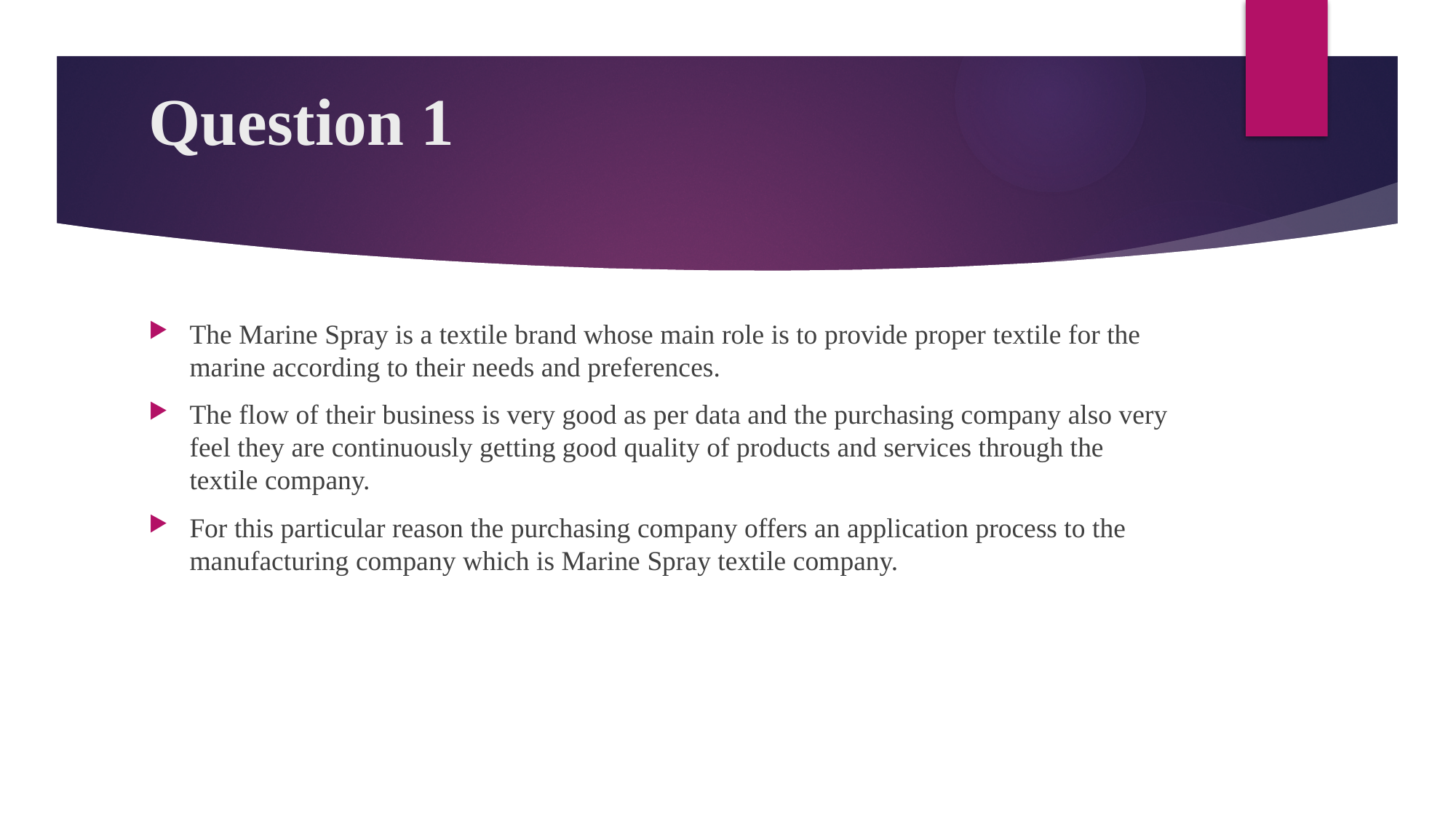

# Question 1
The Marine Spray is a textile brand whose main role is to provide proper textile for the marine according to their needs and preferences.
The flow of their business is very good as per data and the purchasing company also very feel they are continuously getting good quality of products and services through the textile company.
For this particular reason the purchasing company offers an application process to the manufacturing company which is Marine Spray textile company.